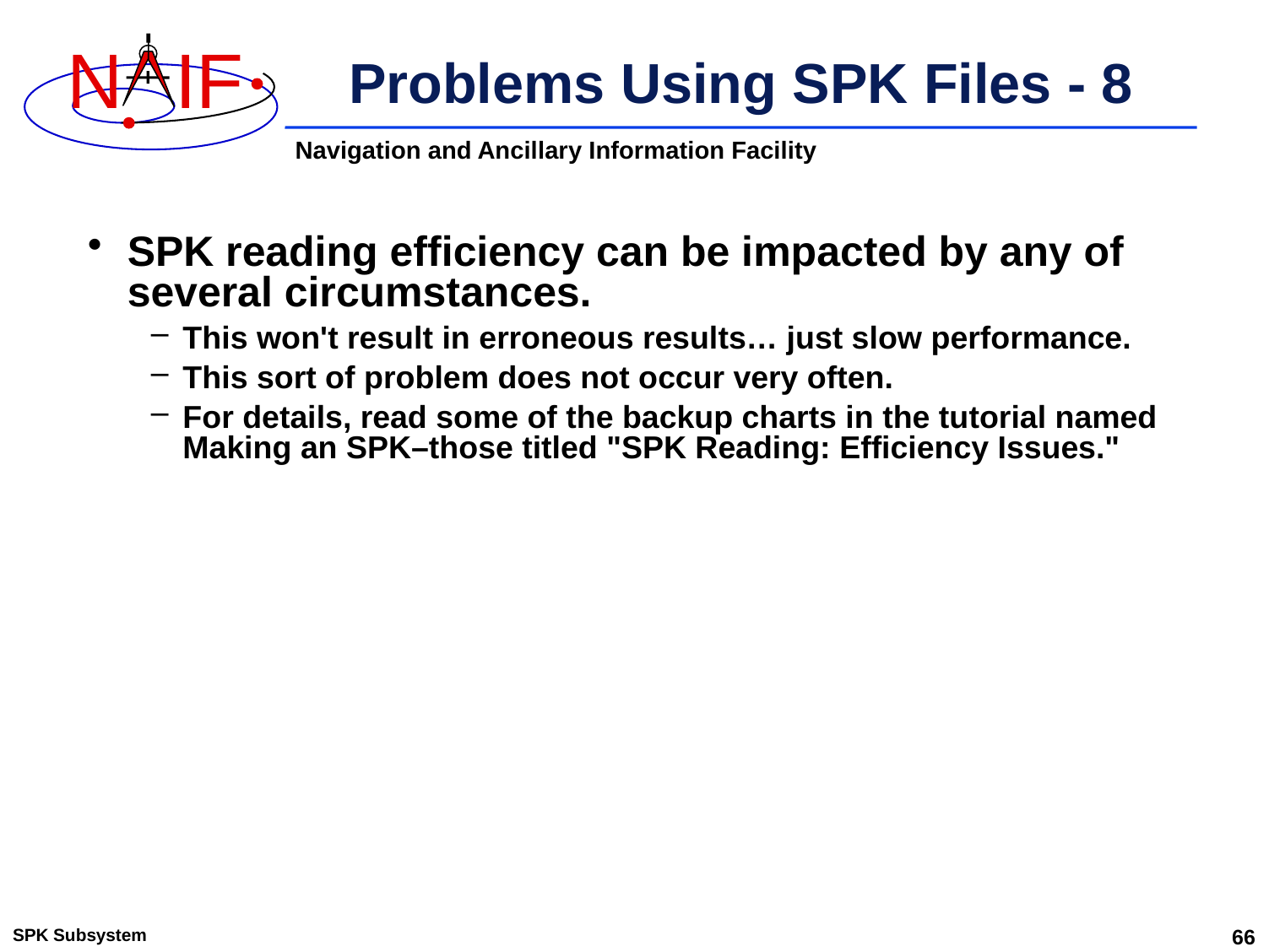

# Problems Using SPK Files - 8
SPK reading efficiency can be impacted by any of several circumstances.
This won't result in erroneous results… just slow performance.
This sort of problem does not occur very often.
For details, read some of the backup charts in the tutorial named Making an SPK–those titled "SPK Reading: Efficiency Issues."
SPK Subsystem
66